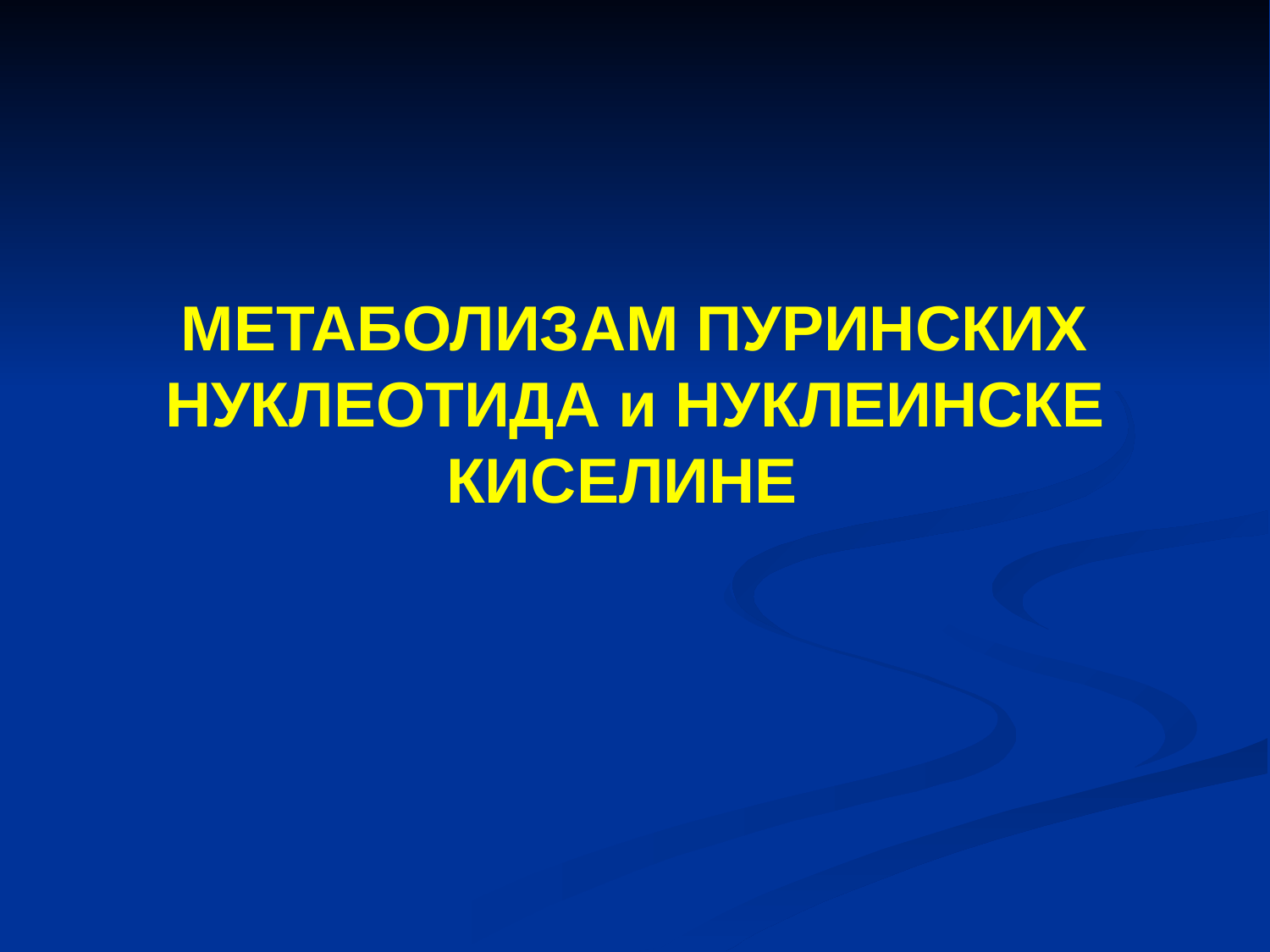

# МЕТАБОЛИЗАМ ПУРИНСКИХ НУКЛЕОТИДА и НУКЛЕИНСКЕ КИСЕЛИНЕ